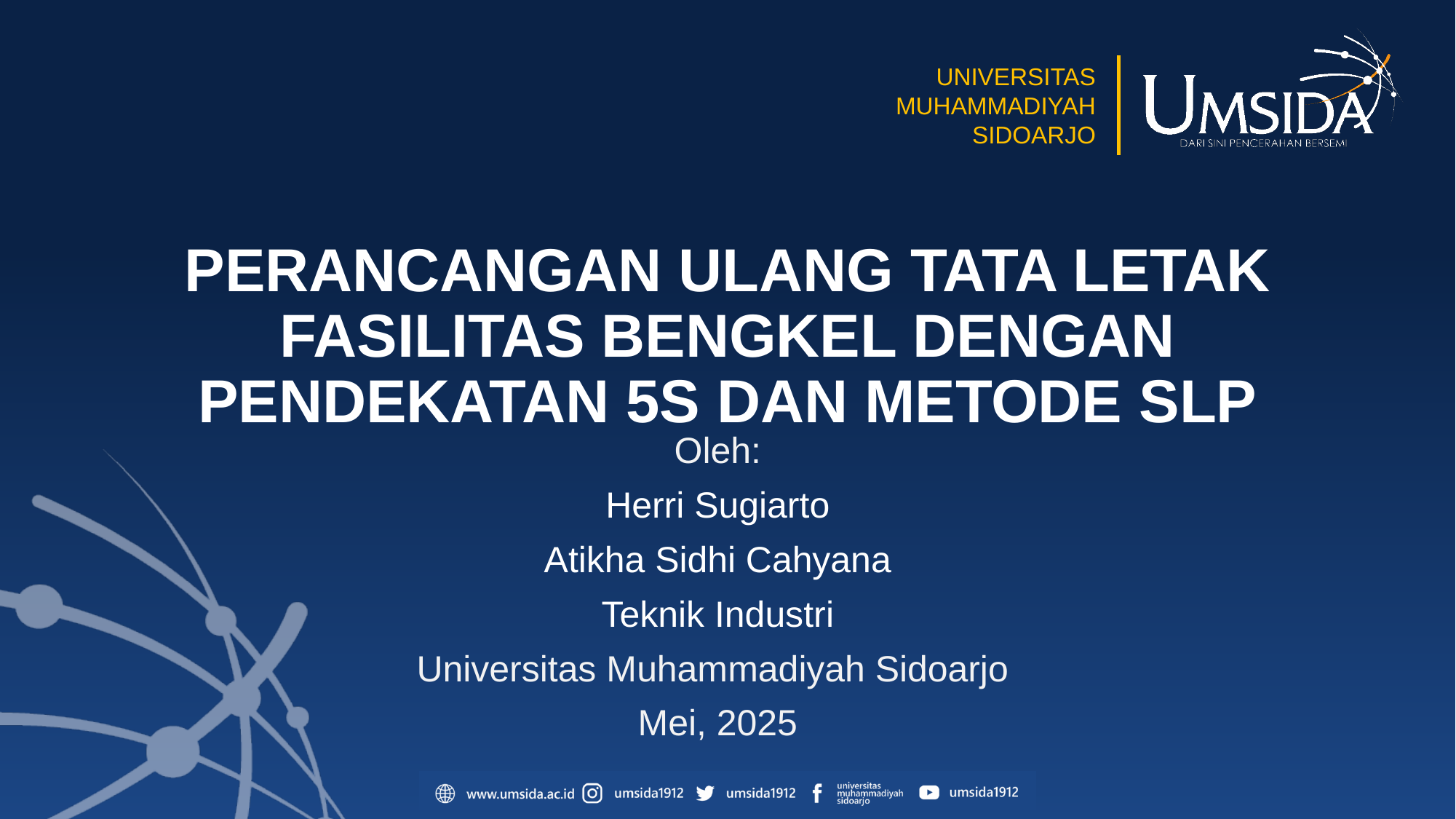

# PERANCANGAN ULANG TATA LETAK FASILITAS BENGKEL DENGAN PENDEKATAN 5S DAN METODE SLP
Oleh:
Herri Sugiarto
Atikha Sidhi Cahyana
Teknik Industri
Universitas Muhammadiyah Sidoarjo
Mei, 2025